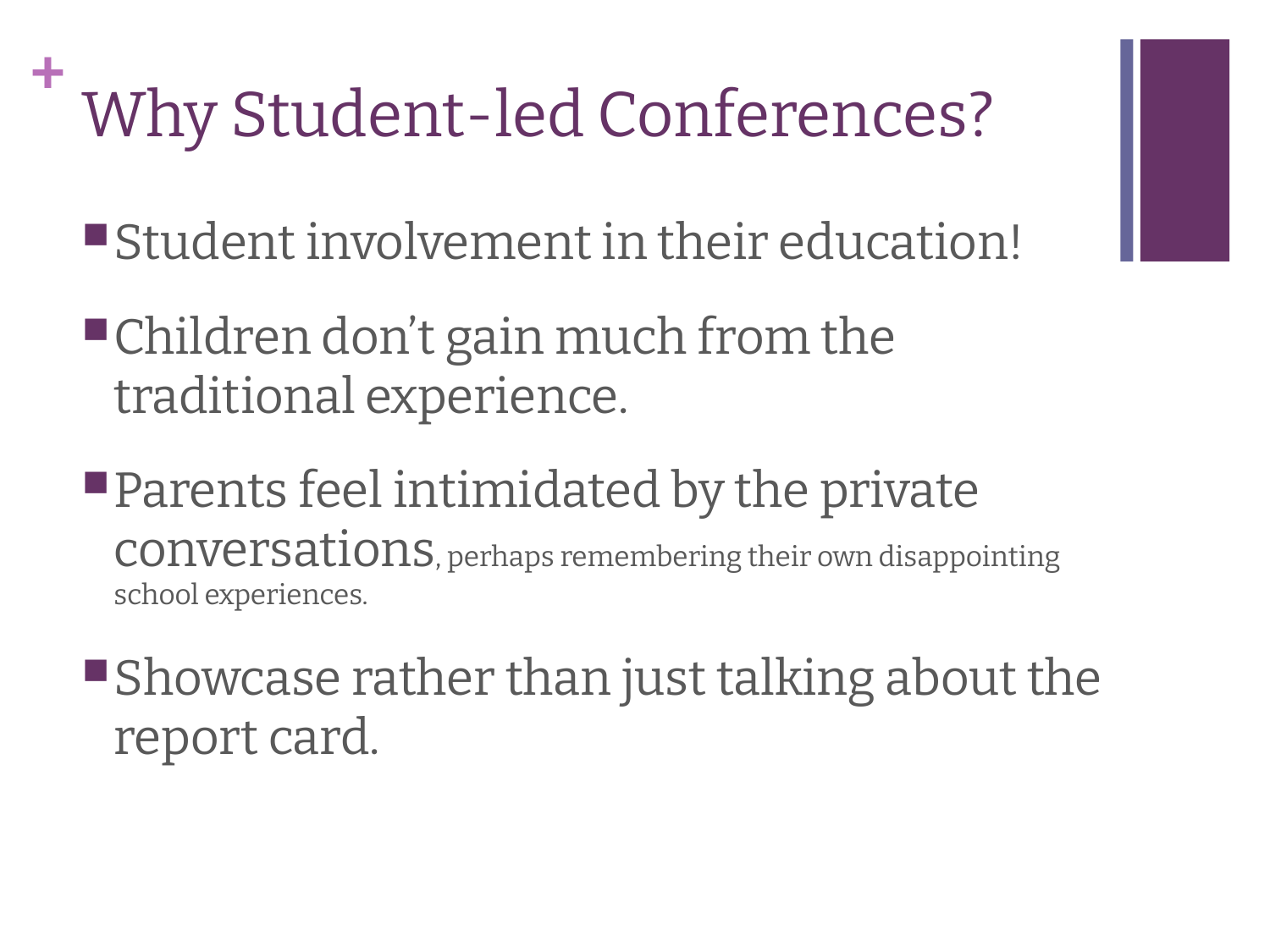

# Why Student-led Conferences?
Student involvement in their education!
Children don’t gain much from the traditional experience.
Parents feel intimidated by the private conversations, perhaps remembering their own disappointing school experiences.
Showcase rather than just talking about the report card.